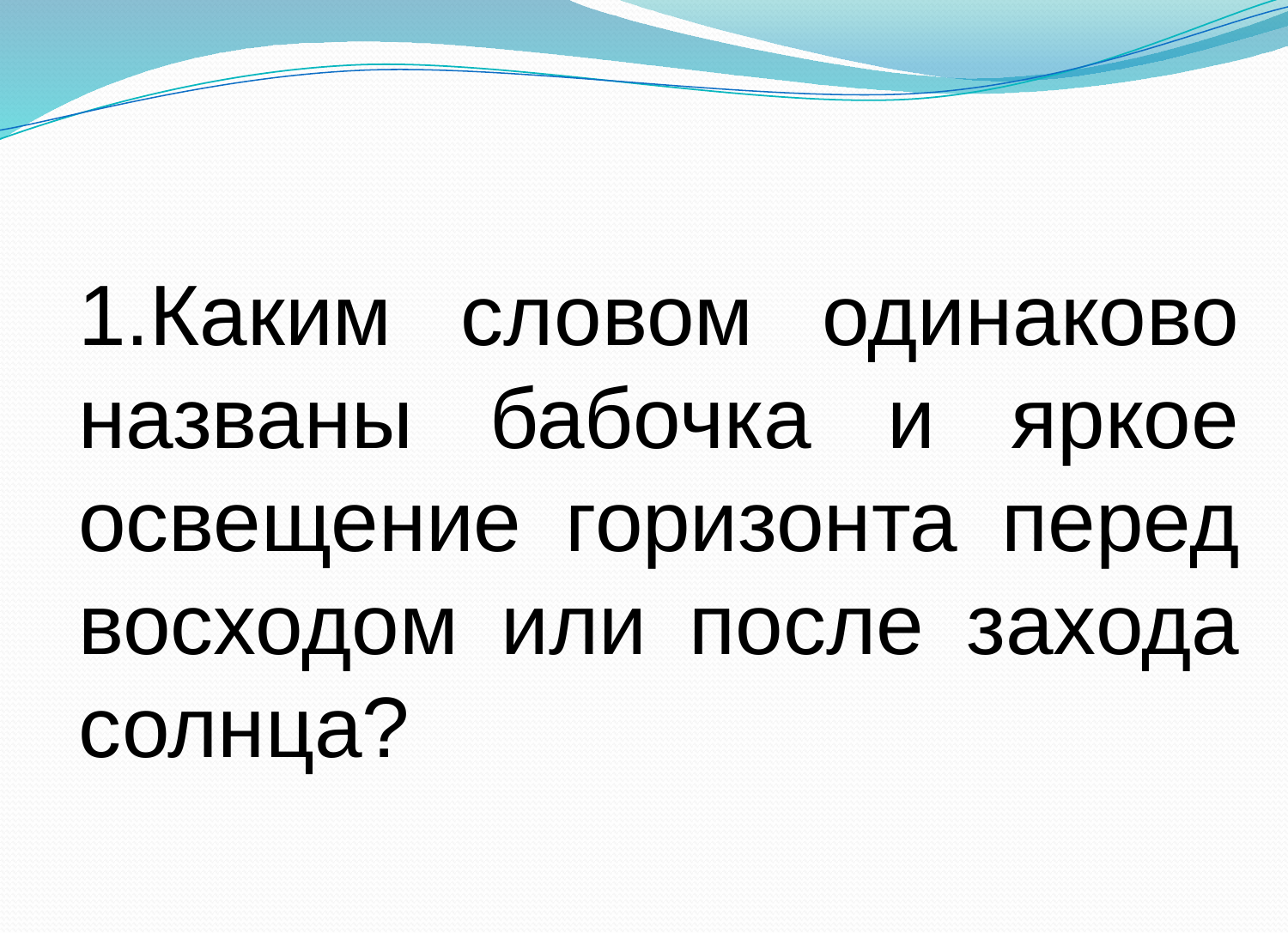

#
1.Каким словом одинаково названы бабочка и яркое освещение горизонта перед восходом или после захода солнца?